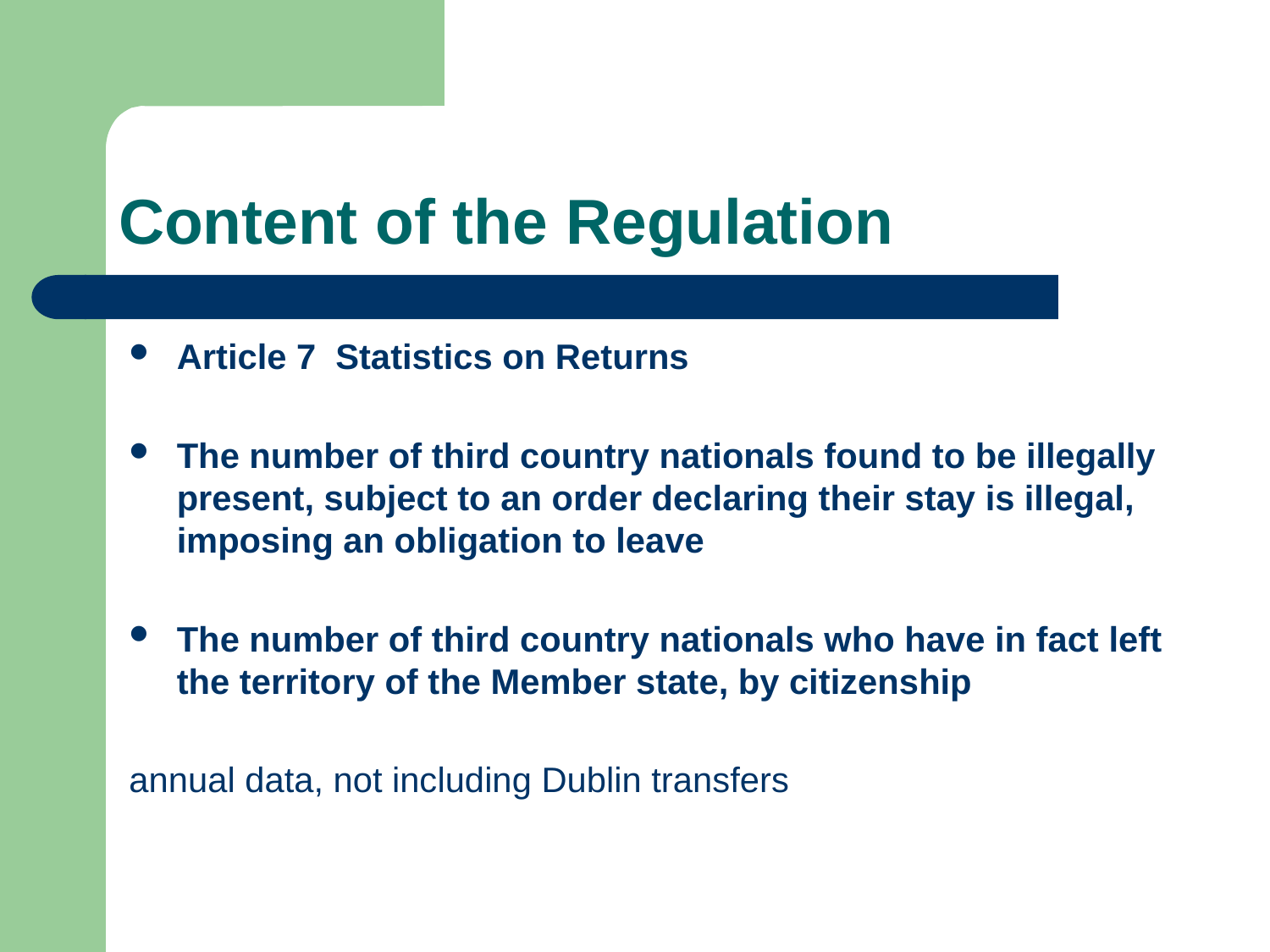

# Content of the Regulation
Article 7  Statistics on Returns

The number of third country nationals found to be illegally present, subject to an order declaring their stay is illegal, imposing an obligation to leave

The number of third country nationals who have in fact left the territory of the Member state, by citizenship

annual data, not including Dublin transfers